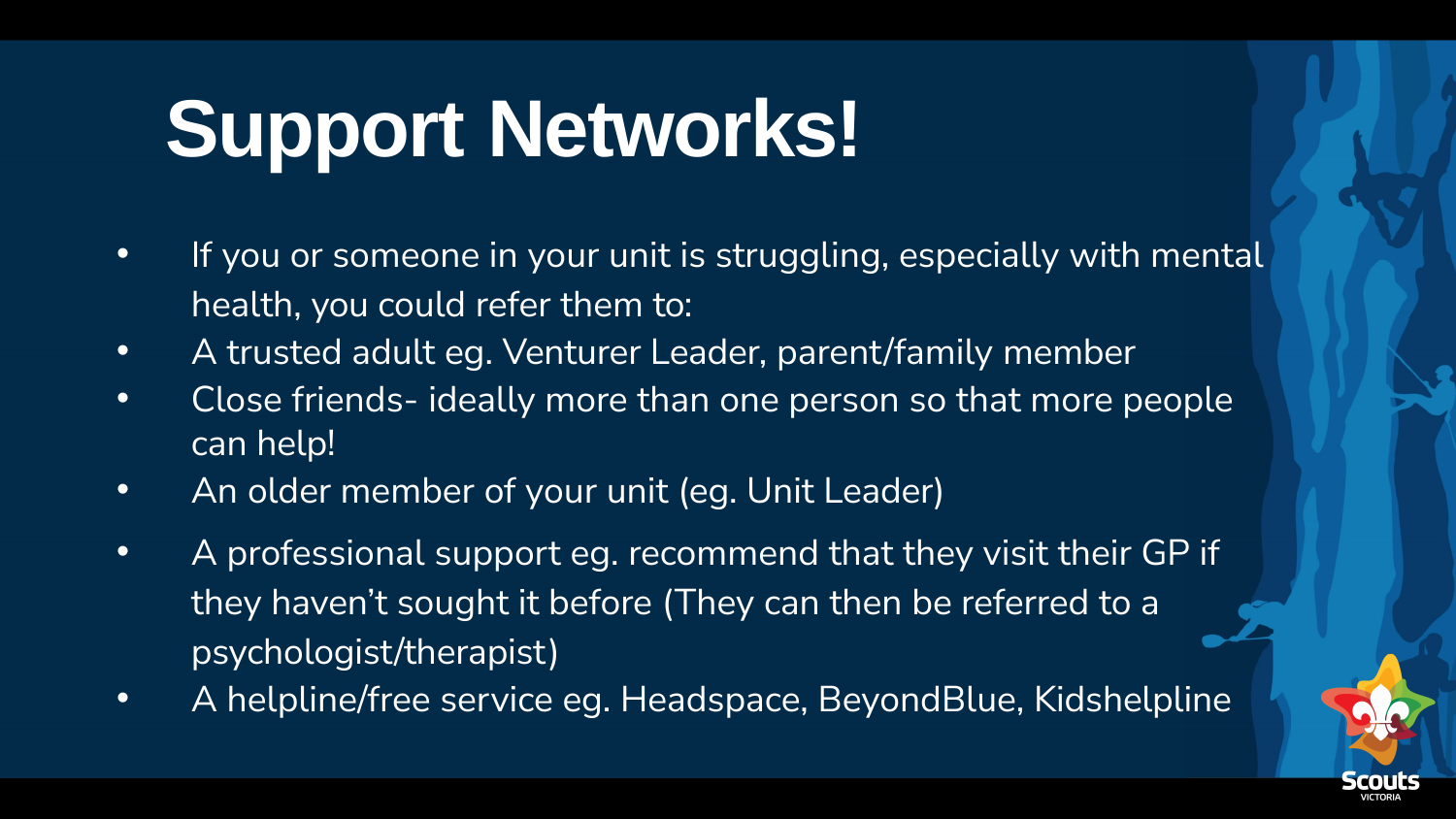

# Support Networks!
If you or someone in your unit is struggling, especially with mental health, you could refer them to:
A trusted adult eg. Venturer Leader, parent/family member
Close friends- ideally more than one person so that more people can help!
An older member of your unit (eg. Unit Leader)
A professional support eg. recommend that they visit their GP if they haven’t sought it before (They can then be referred to a psychologist/therapist)
A helpline/free service eg. Headspace, BeyondBlue, Kidshelpline